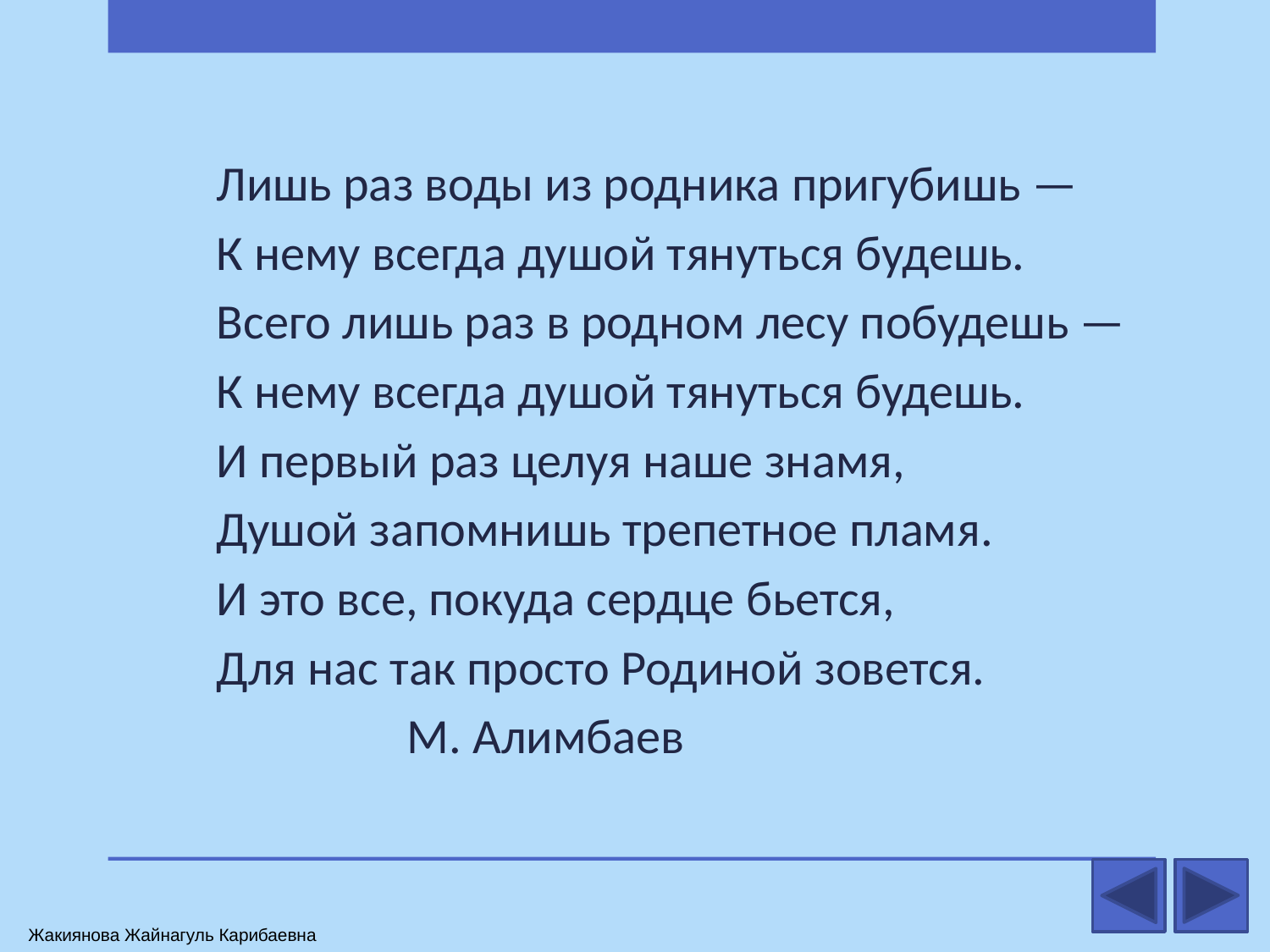

Лишь раз воды из родника пригубишь —
К нему всегда душой тянуться будешь.
Всего лишь раз в родном лесу побудешь —
К нему всегда душой тянуться будешь.
И первый раз целуя наше знамя,
Душой запомнишь трепетное пламя.
И это все, покуда сердце бьется,
Для нас так просто Родиной зовется.
                 М. Алимбаев

Жакиянова Жайнагуль Карибаевна